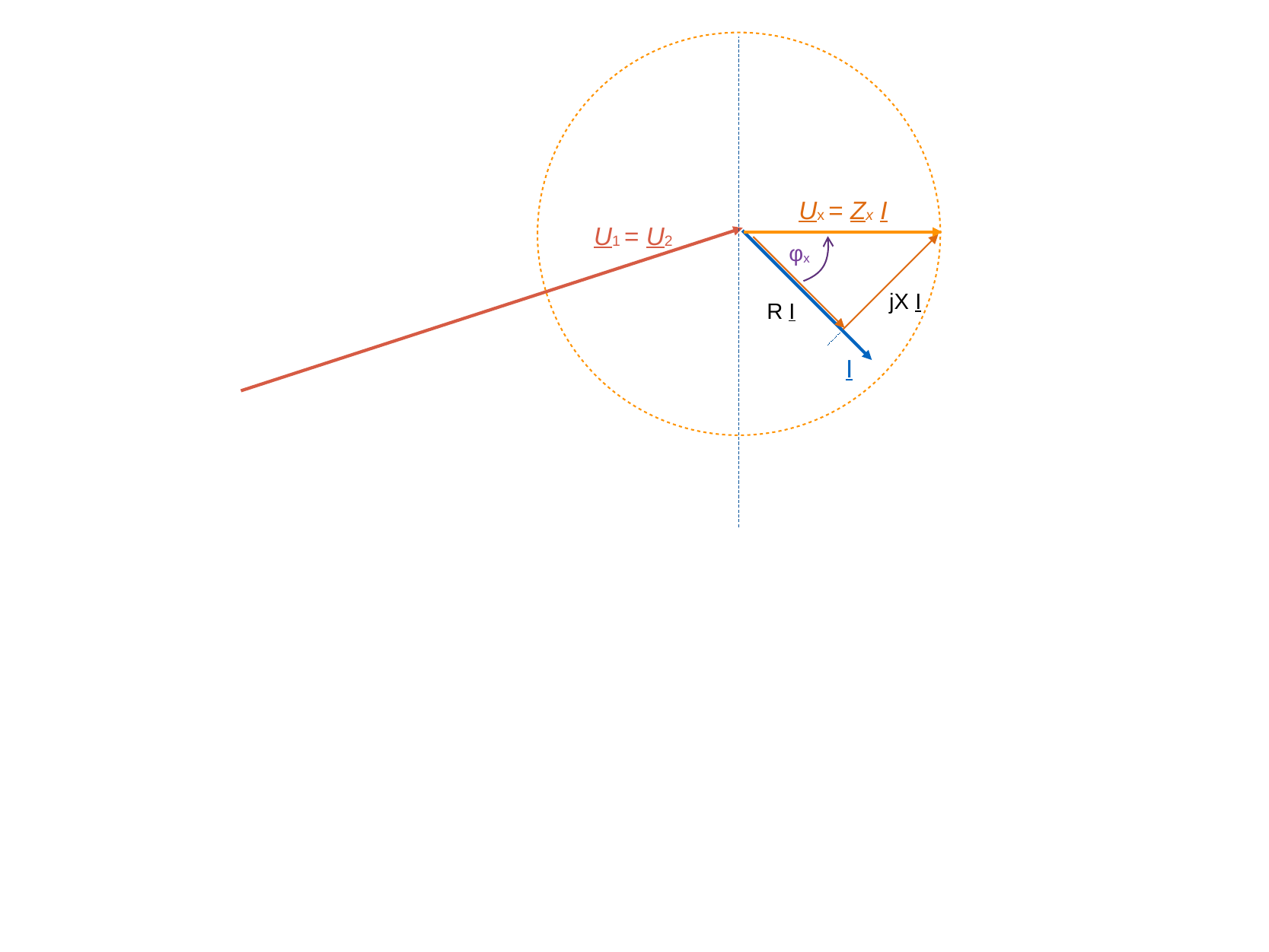

Ux = Zx I
U1 = U2

φx

jX I
R I
I